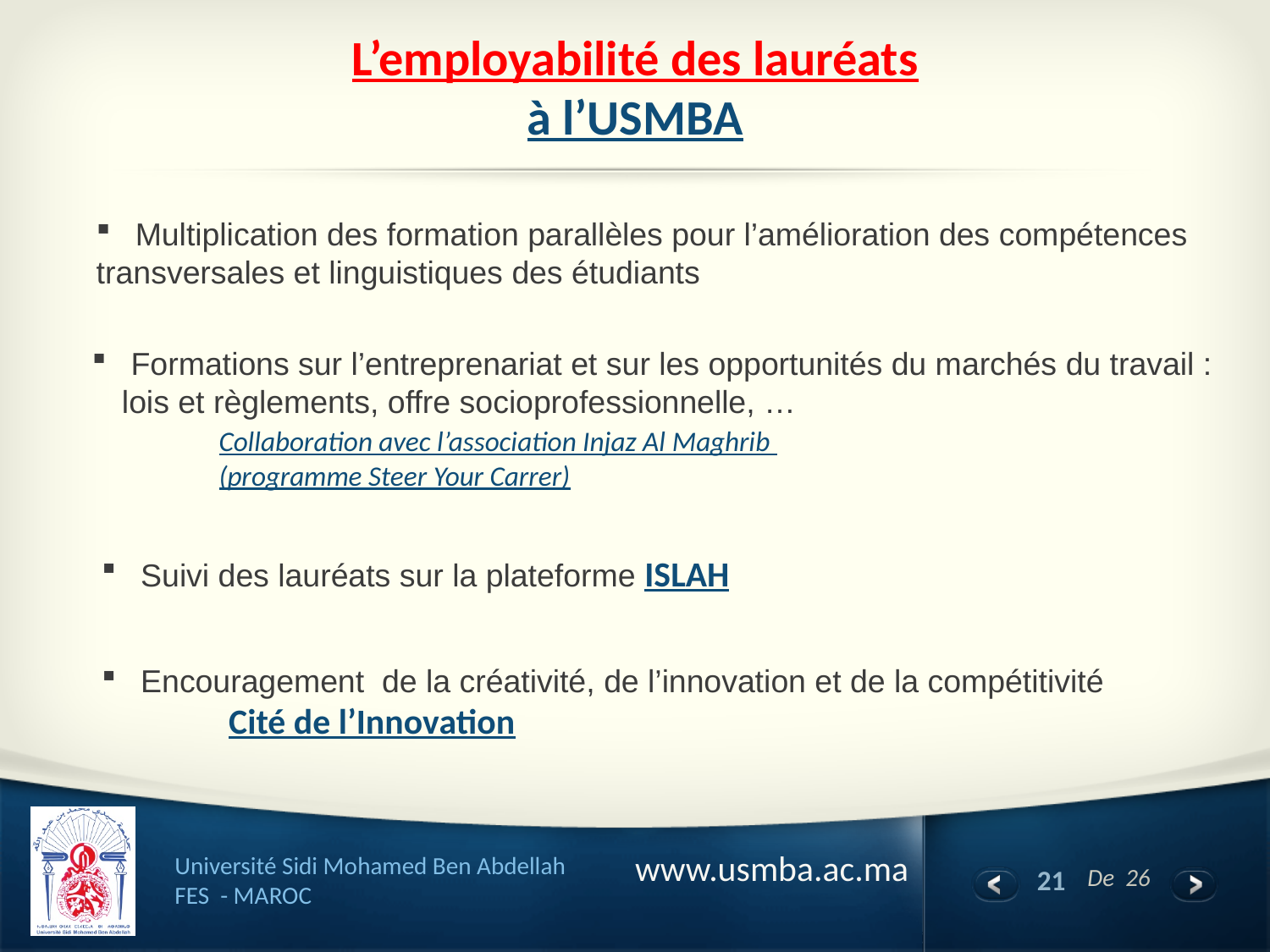

# L’employabilité des lauréats à l’USMBA
 Multiplication des formation parallèles pour l’amélioration des compétences
transversales et linguistiques des étudiants
 Formations sur l’entreprenariat et sur les opportunités du marchés du travail : lois et règlements, offre socioprofessionnelle, …
	Collaboration avec l’association Injaz Al Maghrib
	(programme Steer Your Carrer)
 Suivi des lauréats sur la plateforme ISLAH
 Encouragement  de la créativité, de l’innovation et de la compétitivité
	Cité de l’Innovation